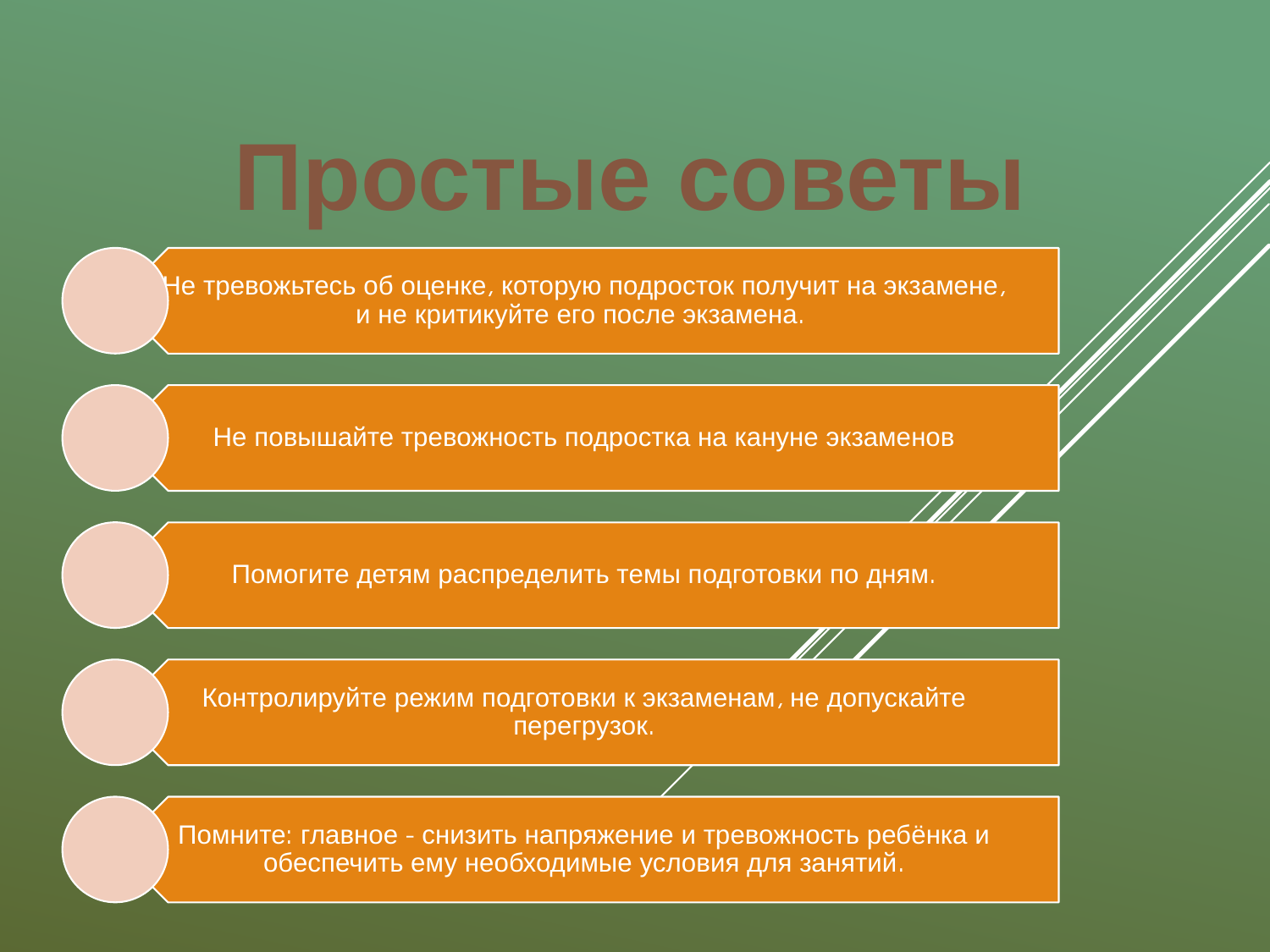

Простые советы
Не тревожьтесь об оценке, которую подросток получит на экзамене, и не критикуйте его после экзамена.
Не повышайте тревожность подростка на кануне экзаменов
Помогите детям распределить темы подготовки по дням.
Контролируйте режим подготовки к экзаменам, не допускайте перегрузок.
Помните: главное - снизить напряжение и тревожность ребёнка и обеспечить ему необходимые условия для занятий.